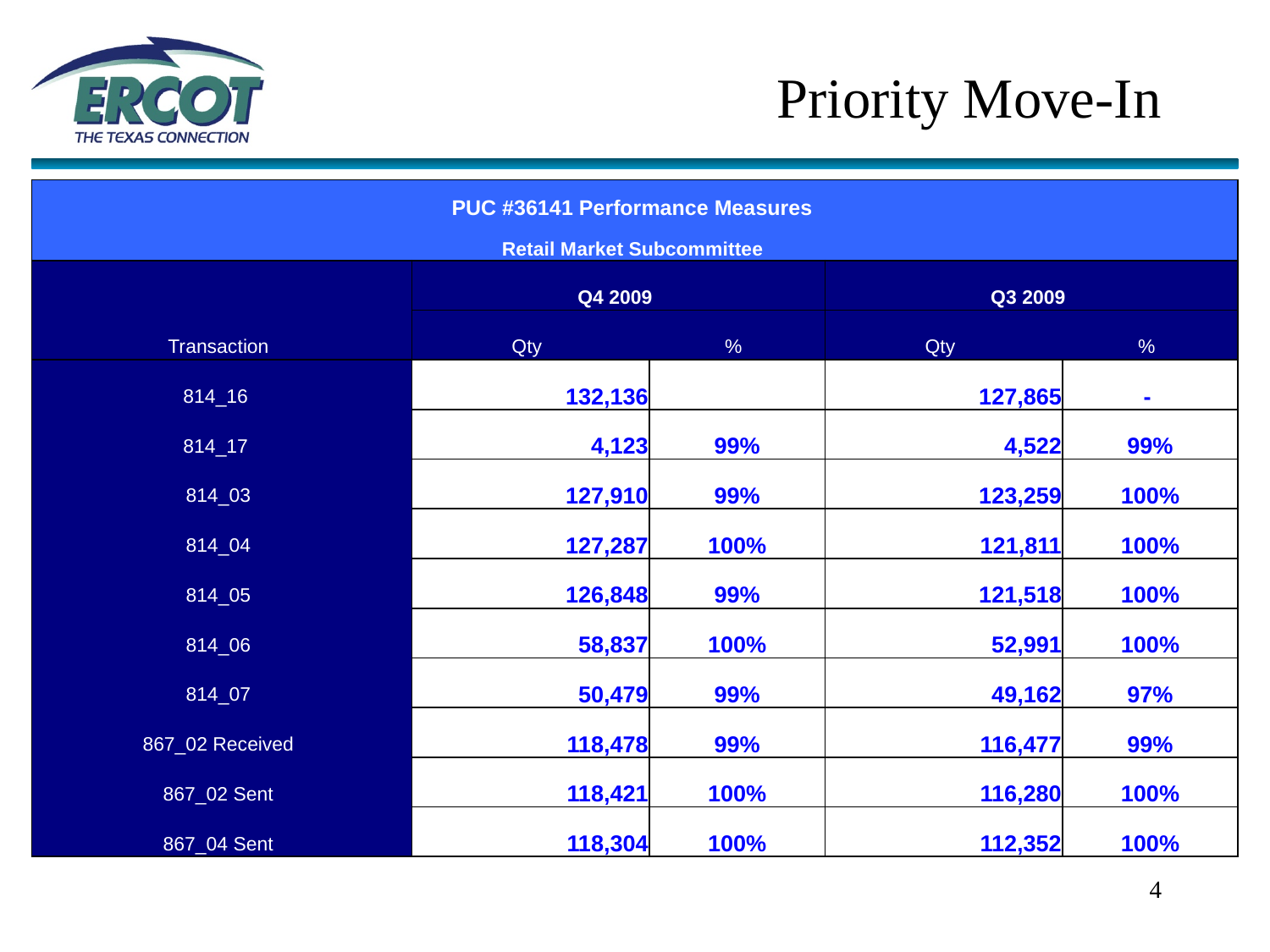

# Priority Move-In
| PUC #36141 Performance Measures |  |  |  |  |
| --- | --- | --- | --- | --- |
| Retail Market Subcommittee |  |  |  |  |
|  | Q4 2009 |  | Q3 2009 |  |
| Transaction | Qty | % | Qty | % |
| 814\_16 | 132,136 |  | 127,865 | - |
| 814\_17 | 4,123 | 99% | 4,522 | 99% |
| 814\_03 | 127,910 | 99% | 123,259 | 100% |
| 814\_04 | 127,287 | 100% | 121,811 | 100% |
| 814\_05 | 126,848 | 99% | 121,518 | 100% |
| 814\_06 | 58,837 | 100% | 52,991 | 100% |
| 814\_07 | 50,479 | 99% | 49,162 | 97% |
| 867\_02 Received | 118,478 | 99% | 116,477 | 99% |
| 867\_02 Sent | 118,421 | 100% | 116,280 | 100% |
| 867\_04 Sent | 118,304 | 100% | 112,352 | 100% |
4